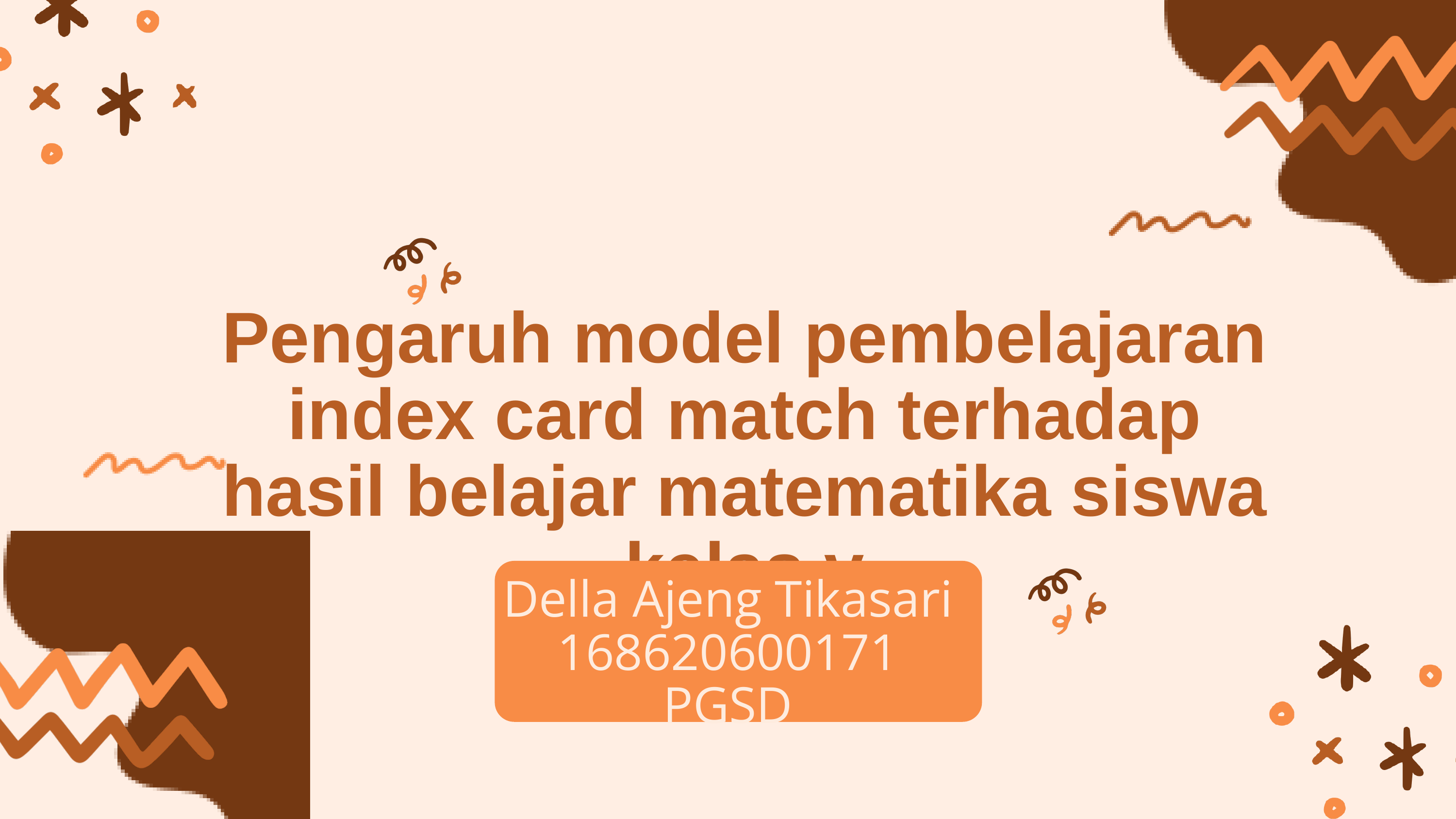

Pengaruh model pembelajaran index card match terhadap hasil belajar matematika siswa kelas v

Della Ajeng Tikasari
168620600171
PGSD